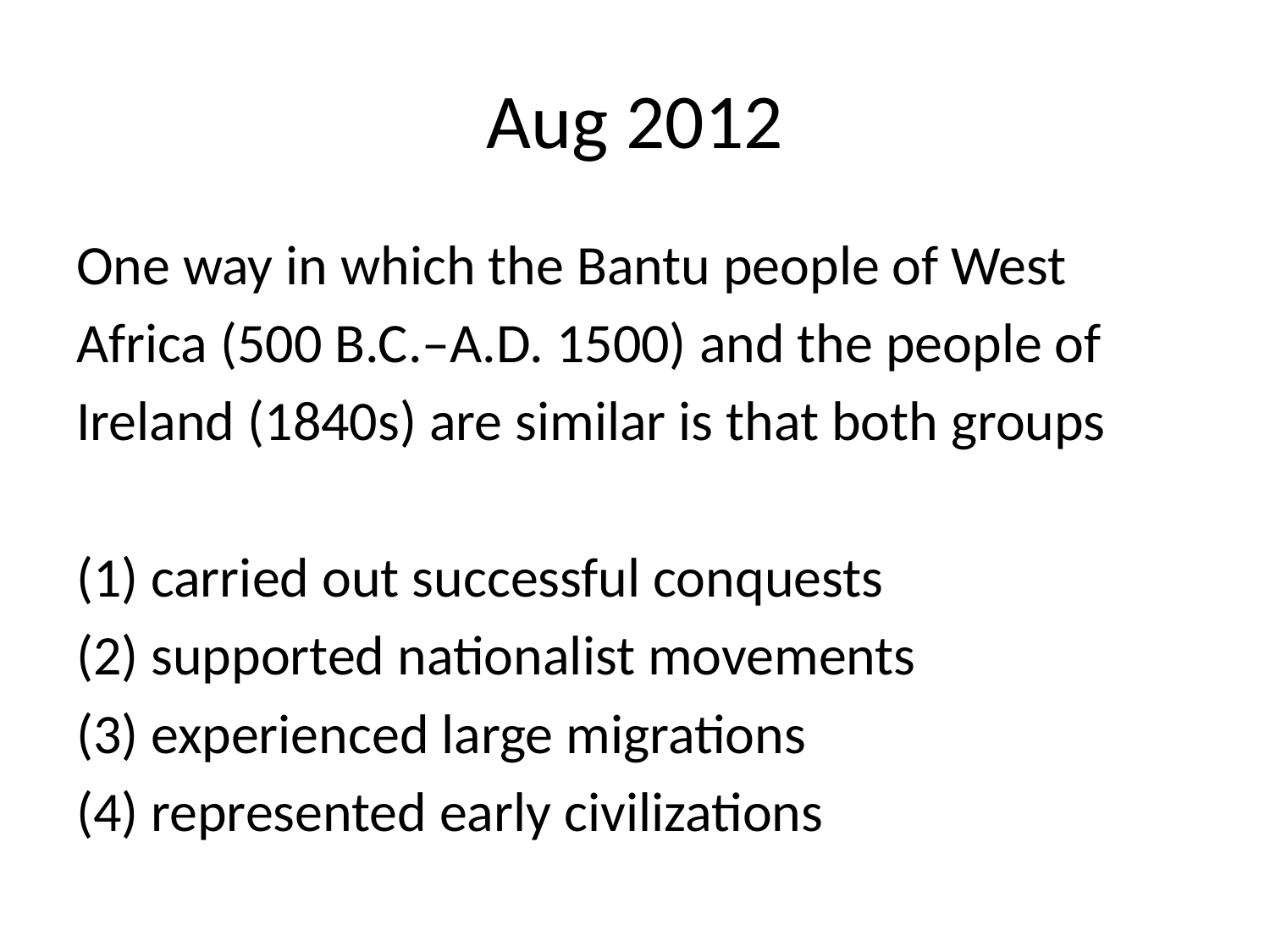

# Aug 2012
One way in which the Bantu people of West
Africa (500 B.C.–A.D. 1500) and the people of
Ireland (1840s) are similar is that both groups

(1) carried out successful conquests
(2) supported nationalist movements
(3) experienced large migrations
(4) represented early civilizations